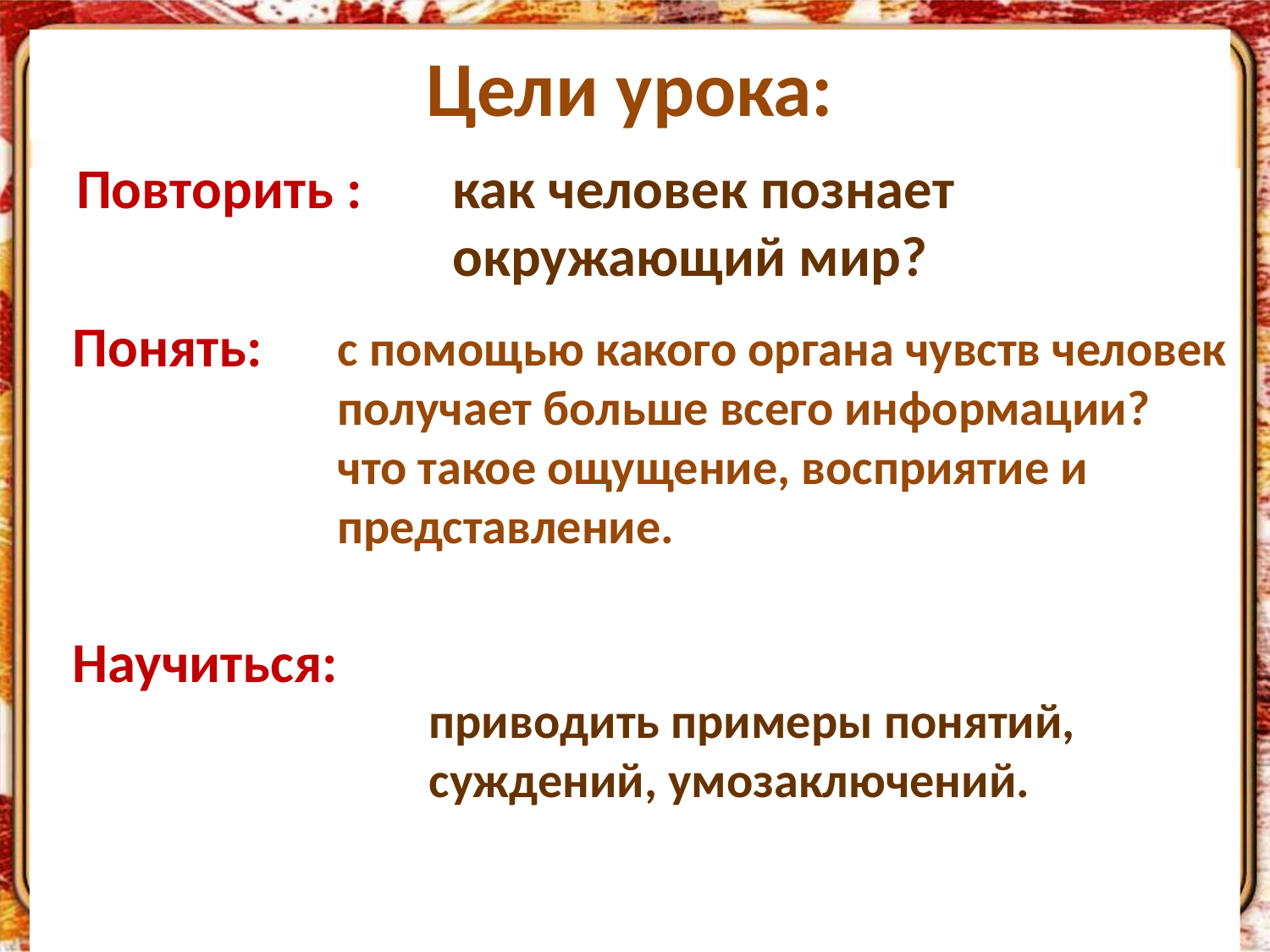

# Цели урока:
Повторить :

Понять:

Научиться:

как человек познает окружающий мир?

с помощью какого органа чувств человек получает больше всего информации?
что такое ощущение, восприятие и представление.
приводить примеры понятий, суждений, умозаключений.